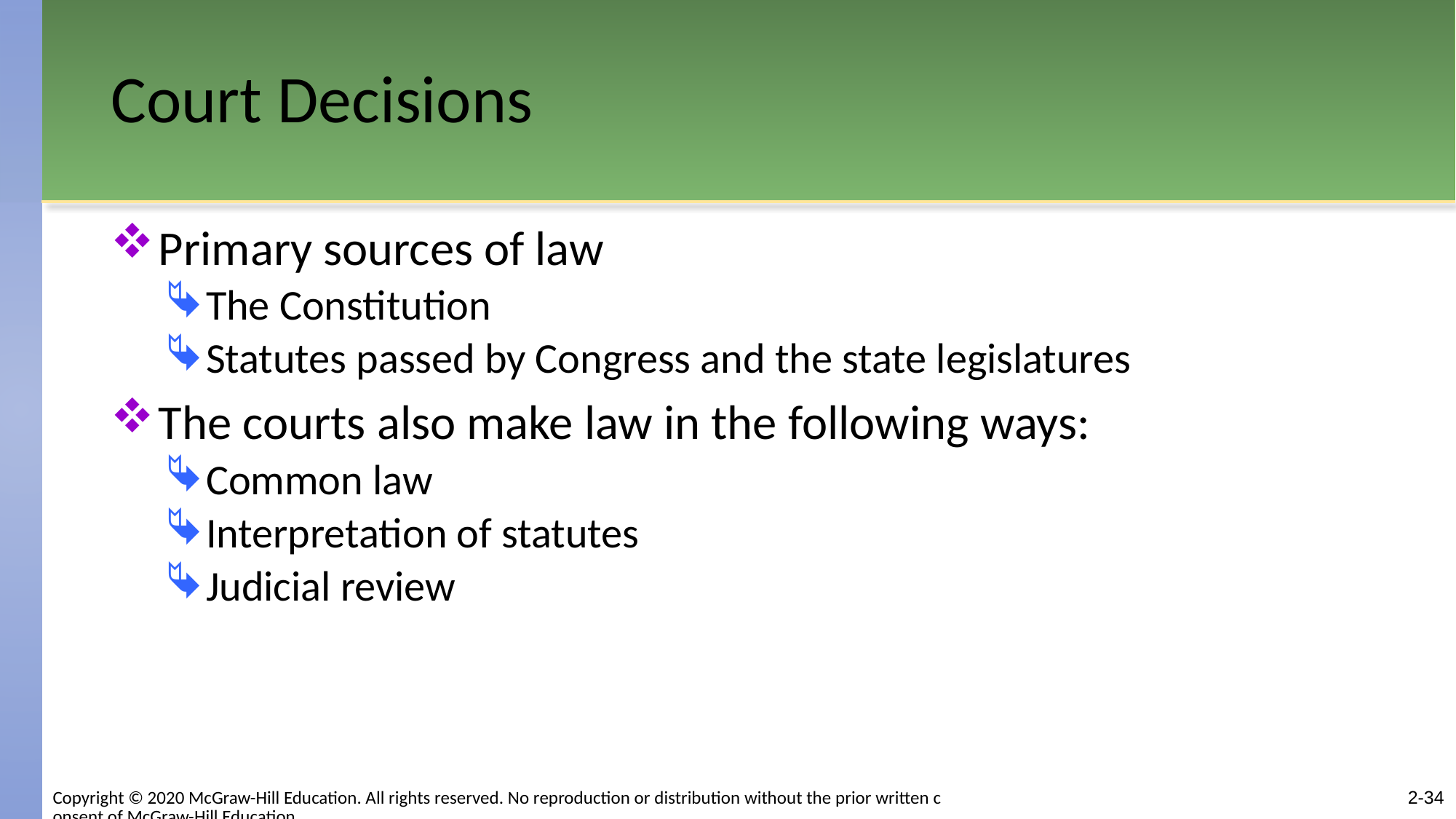

# Court Decisions
Primary sources of law
The Constitution
Statutes passed by Congress and the state legislatures
The courts also make law in the following ways:
Common law
Interpretation of statutes
Judicial review
2-34
Copyright © 2020 McGraw-Hill Education. All rights reserved. No reproduction or distribution without the prior written consent of McGraw-Hill Education.